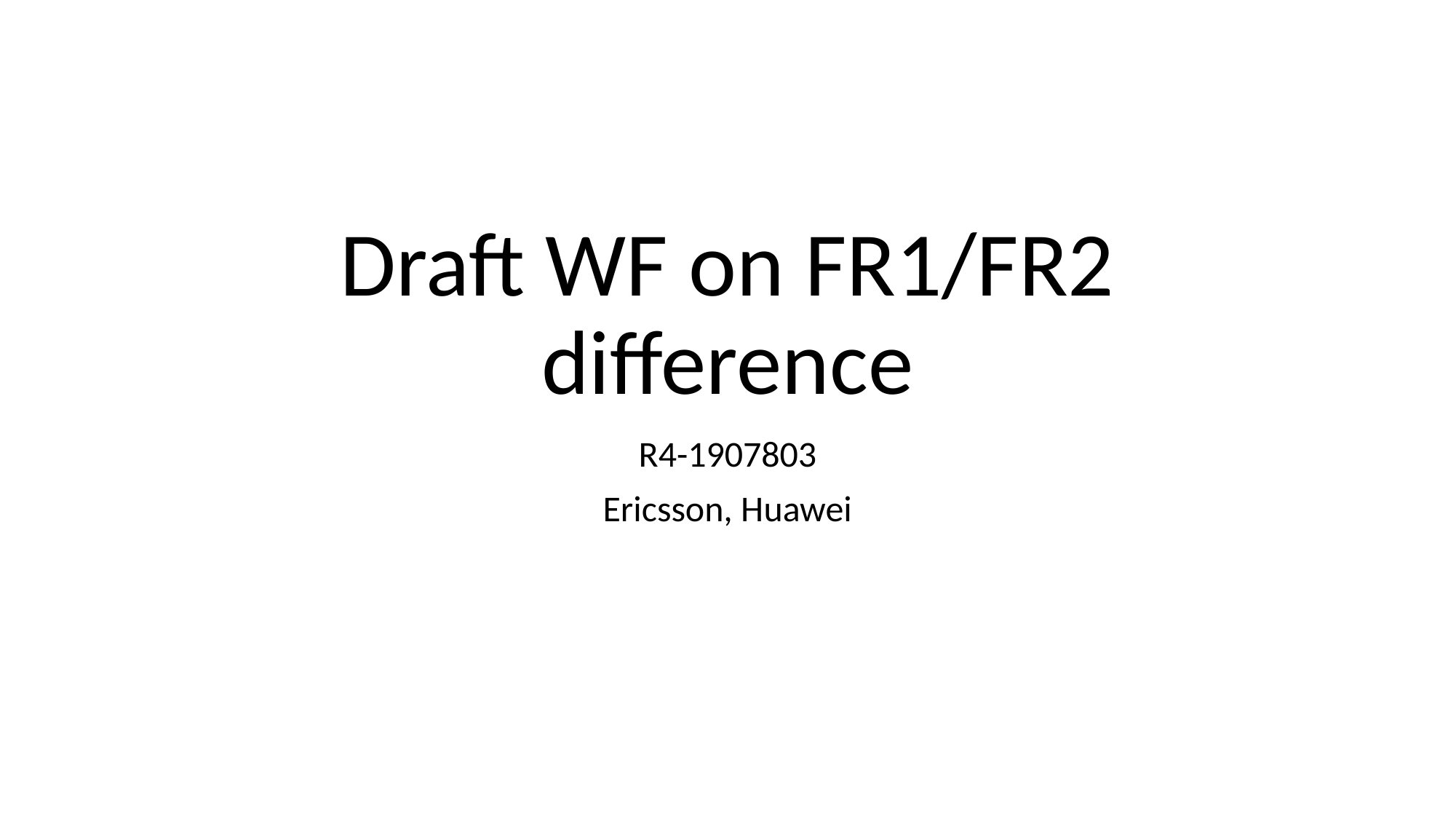

# Draft WF on FR1/FR2 difference
R4-1907803
Ericsson, Huawei